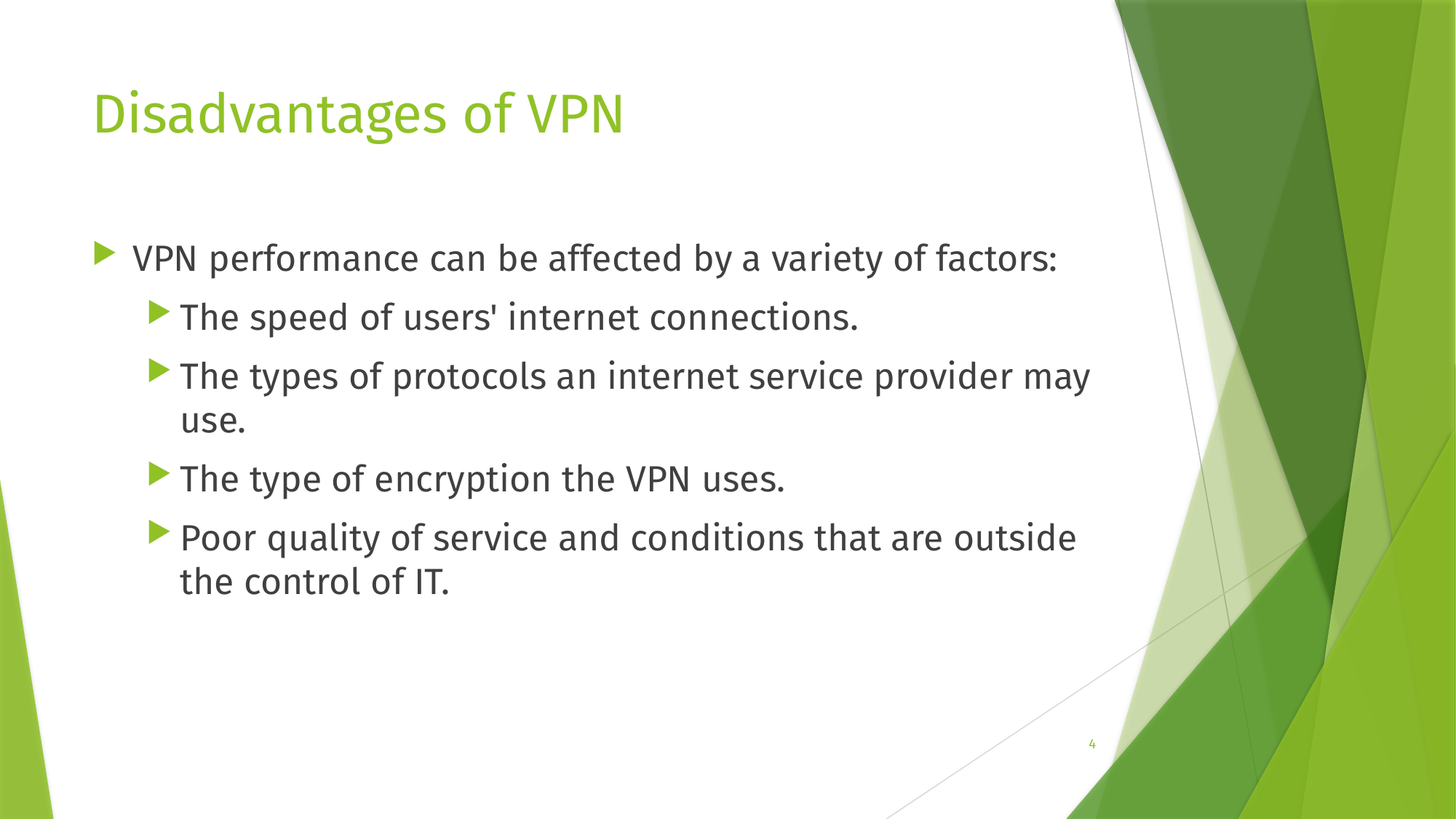

# Disadvantages of VPN

VPN performance can be affected by a variety of factors:
The speed of users' internet connections.
The types of protocols an internet service provider may use.
The type of encryption the VPN uses.
Poor quality of service and conditions that are outside the control of IT.
4